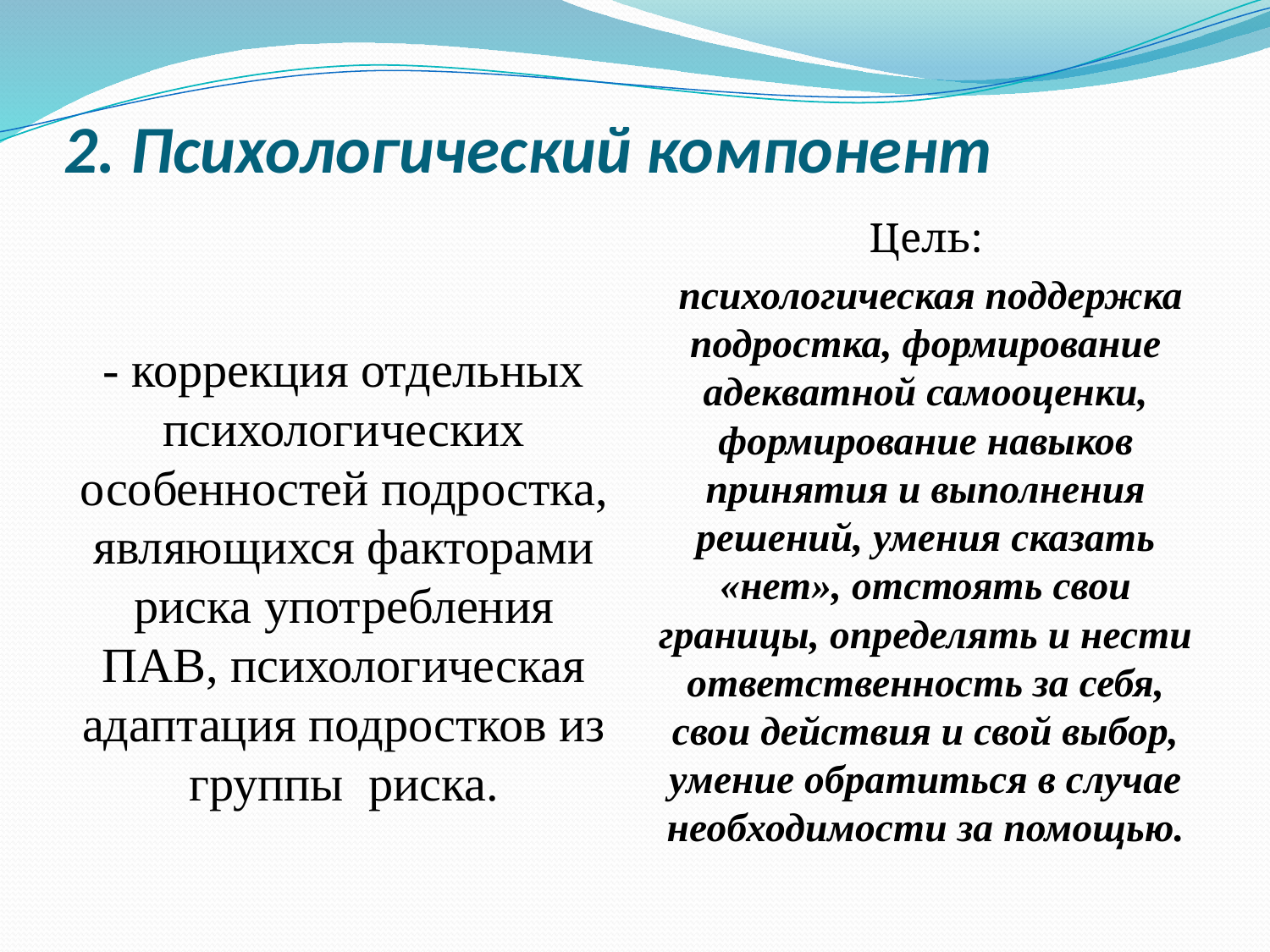

# 2. Психологический компонент
Цель:
 психологическая поддержка подростка, формирование адекватной самооценки, формирование навыков принятия и выполнения решений, умения сказать «нет», отстоять свои границы, определять и нести ответственность за себя, свои действия и свой выбор, умение обратиться в случае необходимости за помощью.

- коррекция отдельных психологических особенностей подростка, являющихся факторами риска употребления ПАВ, психологическая адаптация подростков из группы  риска.